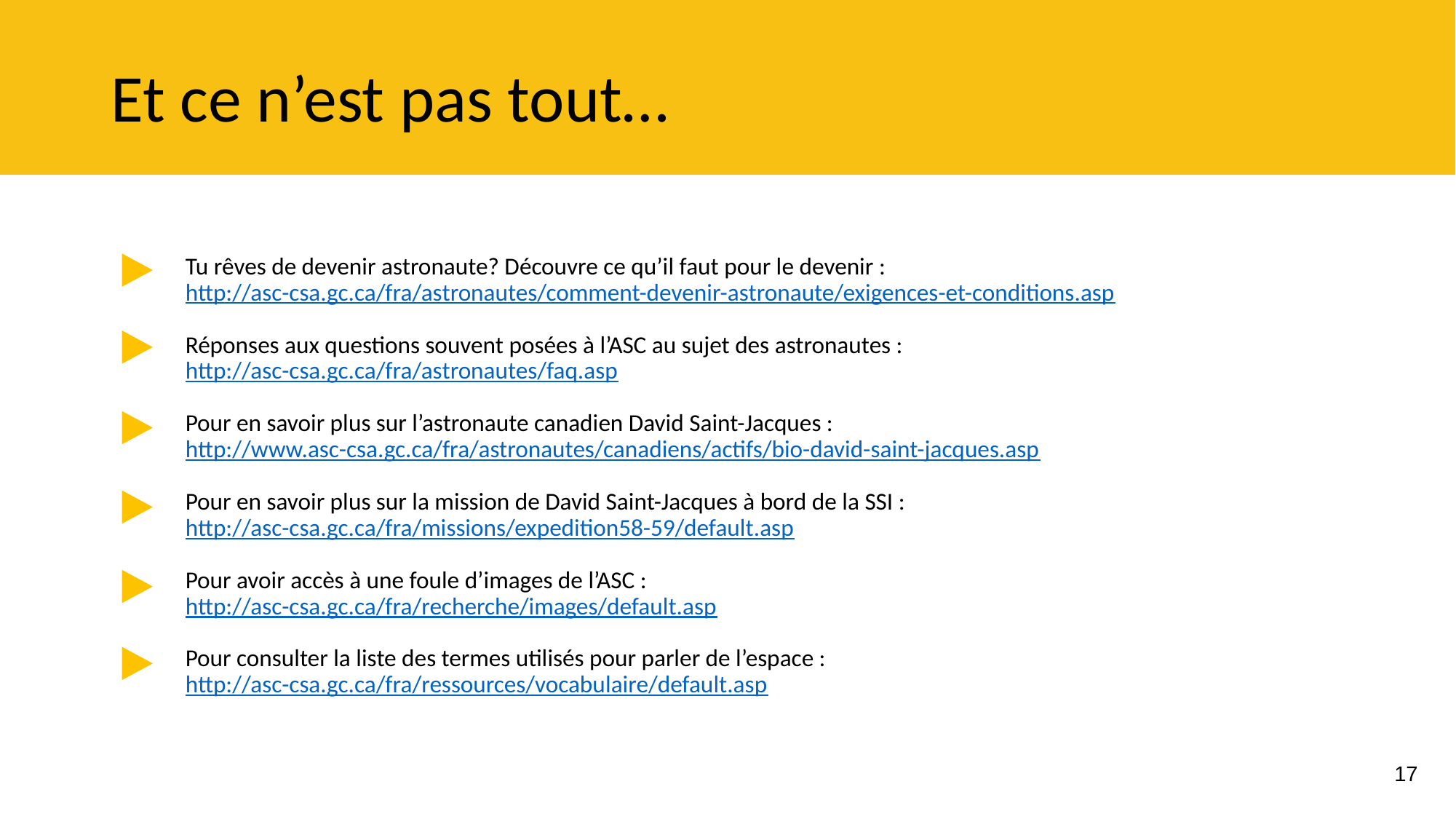

Et ce n’est pas tout…
Tu rêves de devenir astronaute? Découvre ce qu’il faut pour le devenir :
http://asc-csa.gc.ca/fra/astronautes/comment-devenir-astronaute/exigences-et-conditions.asp

Réponses aux questions souvent posées à l’ASC au sujet des astronautes :
http://asc-csa.gc.ca/fra/astronautes/faq.asp

Pour en savoir plus sur l’astronaute canadien David Saint-Jacques :
http://www.asc-csa.gc.ca/fra/astronautes/canadiens/actifs/bio-david-saint-jacques.asp

Pour en savoir plus sur la mission de David Saint-Jacques à bord de la SSI :
http://asc-csa.gc.ca/fra/missions/expedition58-59/default.asp

Pour avoir accès à une foule d’images de l’ASC :
http://asc-csa.gc.ca/fra/recherche/images/default.asp

Pour consulter la liste des termes utilisés pour parler de l’espace :
http://asc-csa.gc.ca/fra/ressources/vocabulaire/default.asp

17